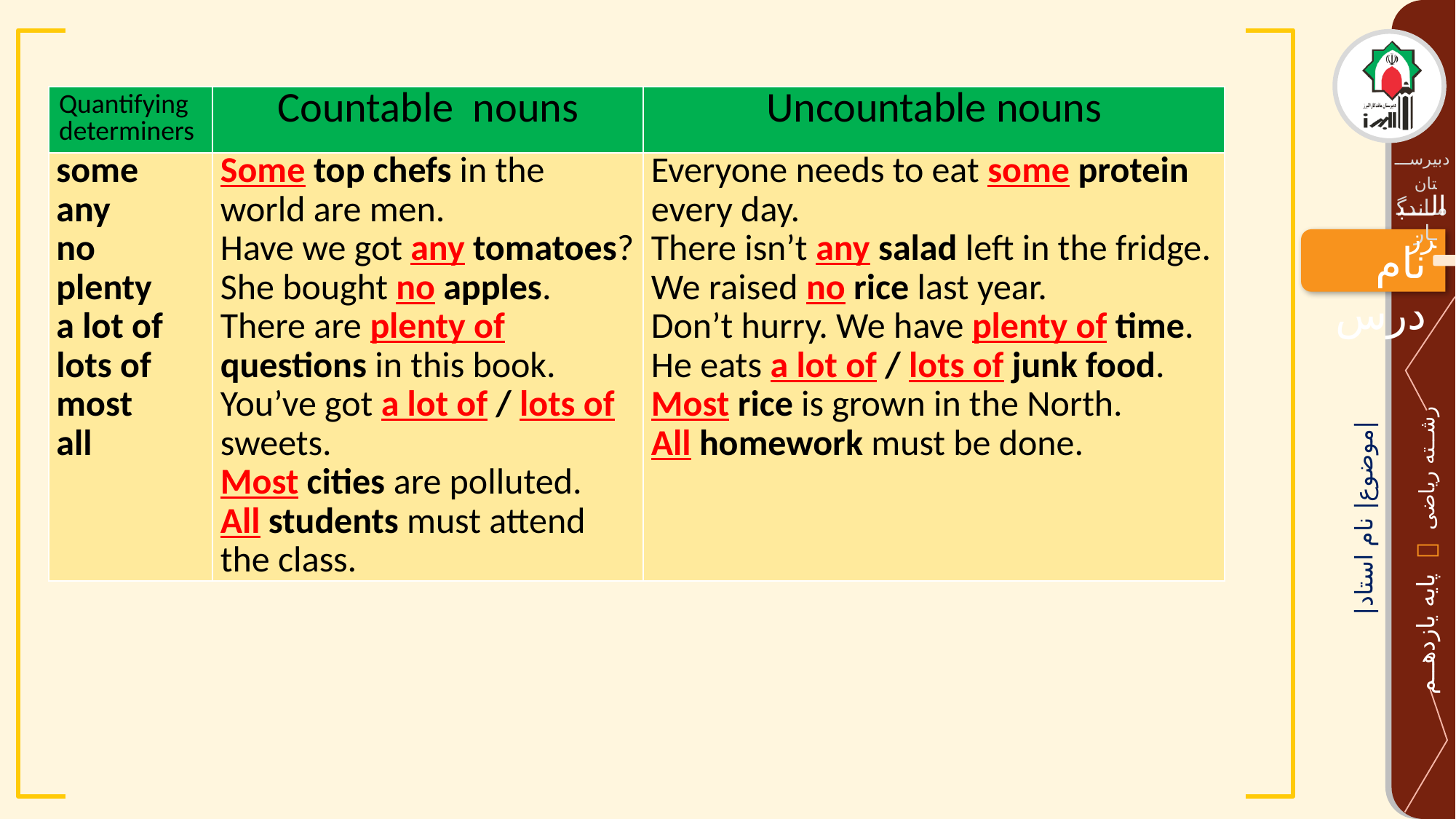

| Quantifying determiners | Countable nouns | Uncountable nouns |
| --- | --- | --- |
| some any no plenty a lot of lots of most all | Some top chefs in the world are men. Have we got any tomatoes? She bought no apples. There are plenty of questions in this book. You’ve got a lot of / lots of sweets. Most cities are polluted. All students must attend the class. | Everyone needs to eat some protein every day. There isn’t any salad left in the fridge. We raised no rice last year. Don’t hurry. We have plenty of time. He eats a lot of / lots of junk food. Most rice is grown in the North. All homework must be done. |